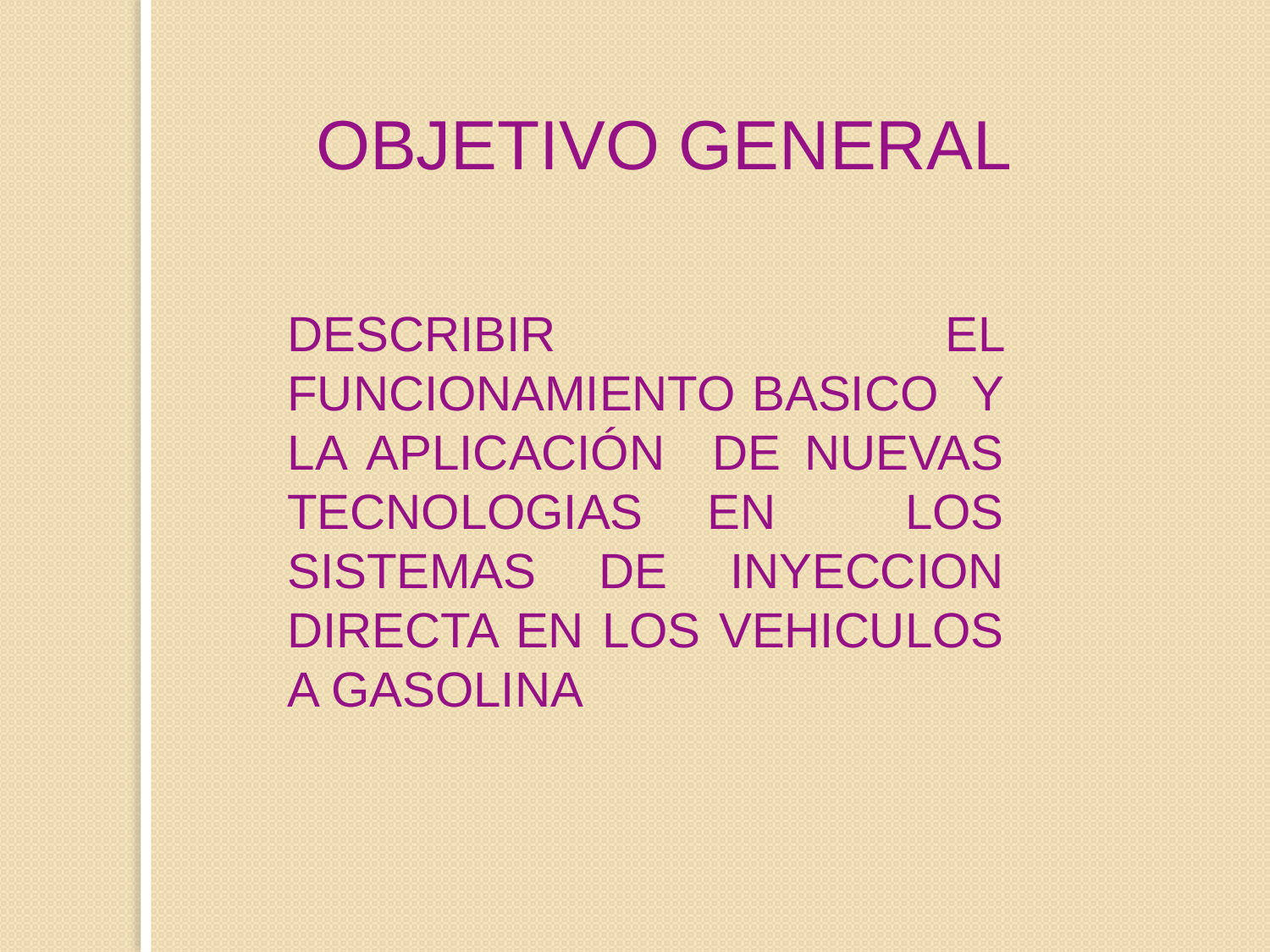

OBJETIVO GENERAL
DESCRIBIR EL FUNCIONAMIENTO BASICO  Y LA APLICACIÓN  DE NUEVAS TECNOLOGIAS EN  LOS SISTEMAS DE INYECCION DIRECTA EN LOS VEHICULOS A GASOLINA